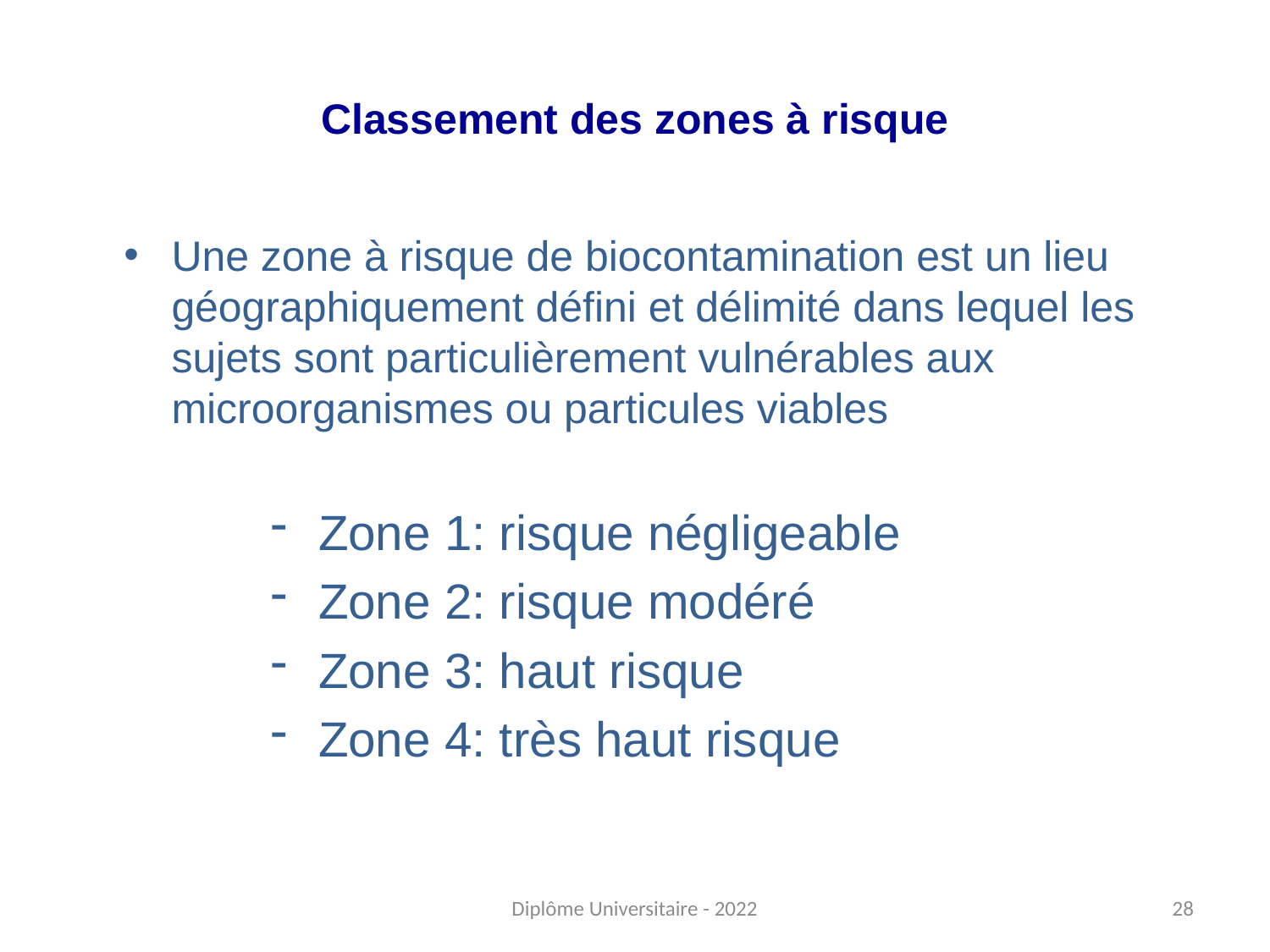

# Classement des zones à risque
Une zone à risque de biocontamination est un lieu géographiquement défini et délimité dans lequel les sujets sont particulièrement vulnérables aux microorganismes ou particules viables

Zone 1: risque négligeable
Zone 2: risque modéré
Zone 3: haut risque
Zone 4: très haut risque
28
Diplôme Universitaire - 2022